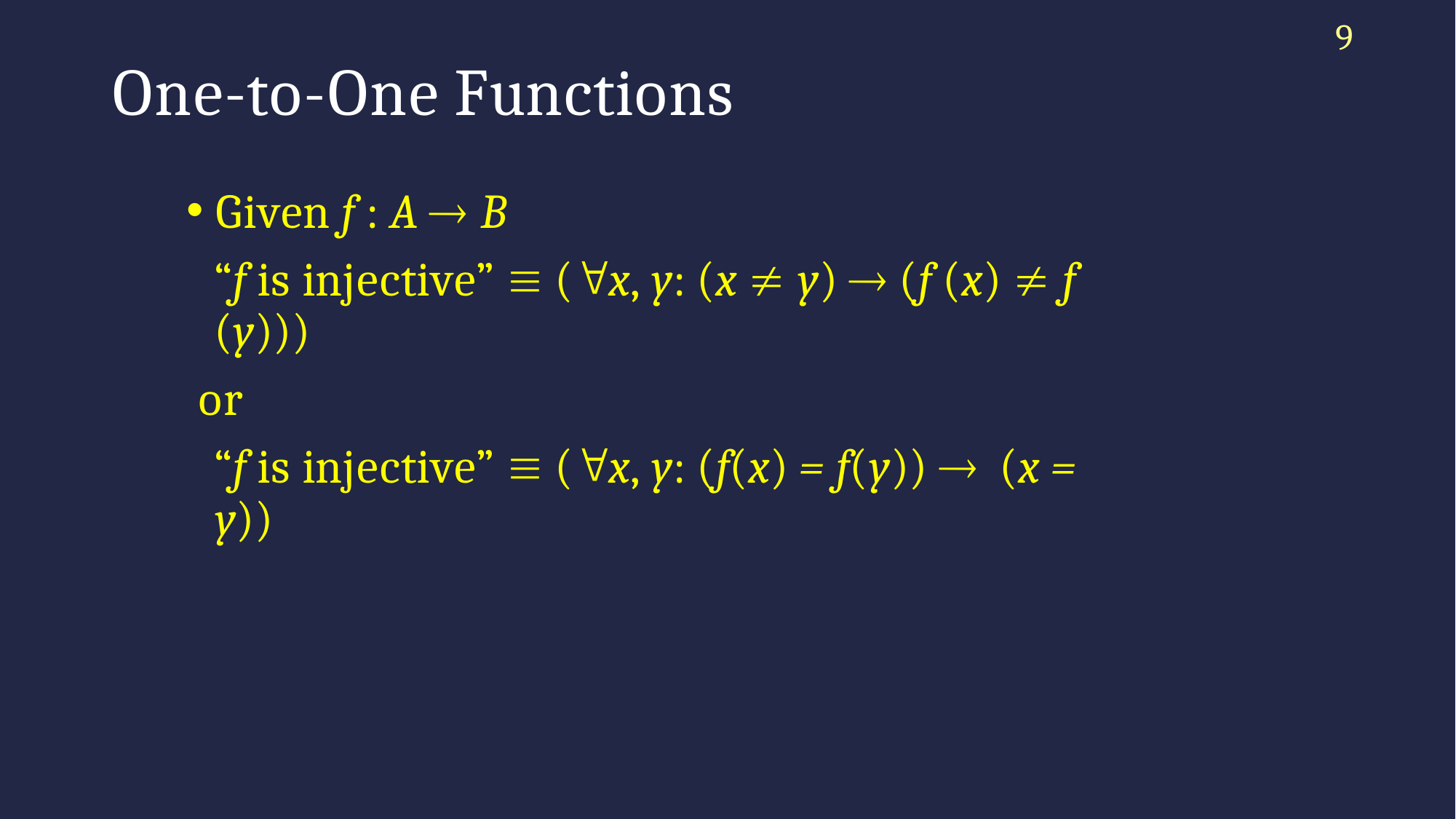

9
# One-to-One Functions
Given f : A → B
	“f is injective” ≡ (∀x, y: (x ≠ y) → (f (x) ≠ f (y)))
 or
	“f is injective” ≡ (∀x, y: (f(x) = f(y)) →  (x = y))